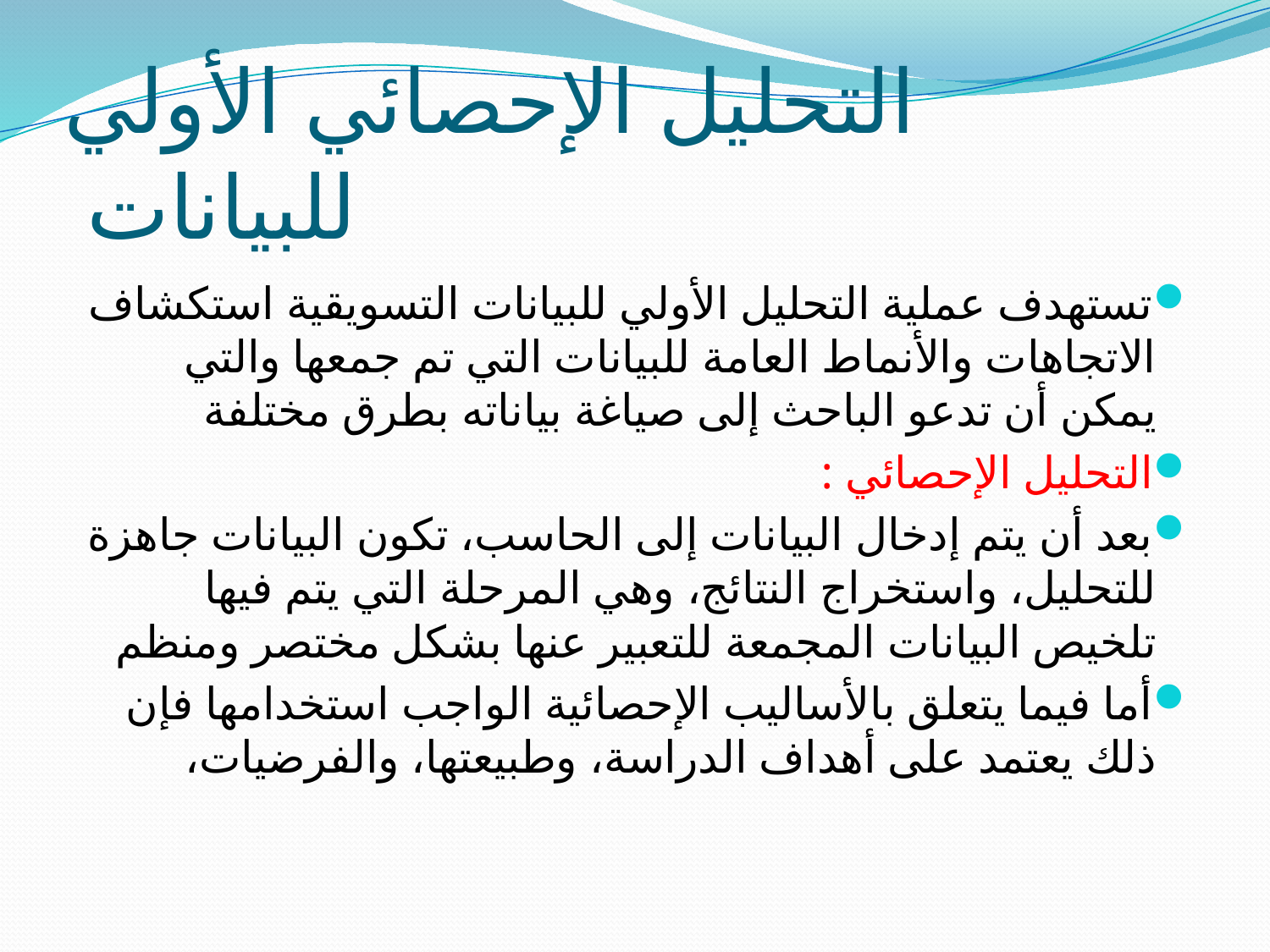

# التحليل الإحصائي الأولي للبيانات
تستهدف عملية التحليل الأولي للبيانات التسويقية استكشاف الاتجاهات والأنماط العامة للبيانات التي تم جمعها والتي يمكن أن تدعو الباحث إلى صياغة بياناته بطرق مختلفة
التحليل الإحصائي :
بعد أن يتم إدخال البيانات إلى الحاسب، تكون البيانات جاهزة للتحليل، واستخراج النتائج، وهي المرحلة التي يتم فيها تلخيص البيانات المجمعة للتعبير عنها بشكل مختصر ومنظم
أما فيما يتعلق بالأساليب الإحصائية الواجب استخدامها فإن ذلك يعتمد على أهداف الدراسة، وطبيعتها، والفرضيات،